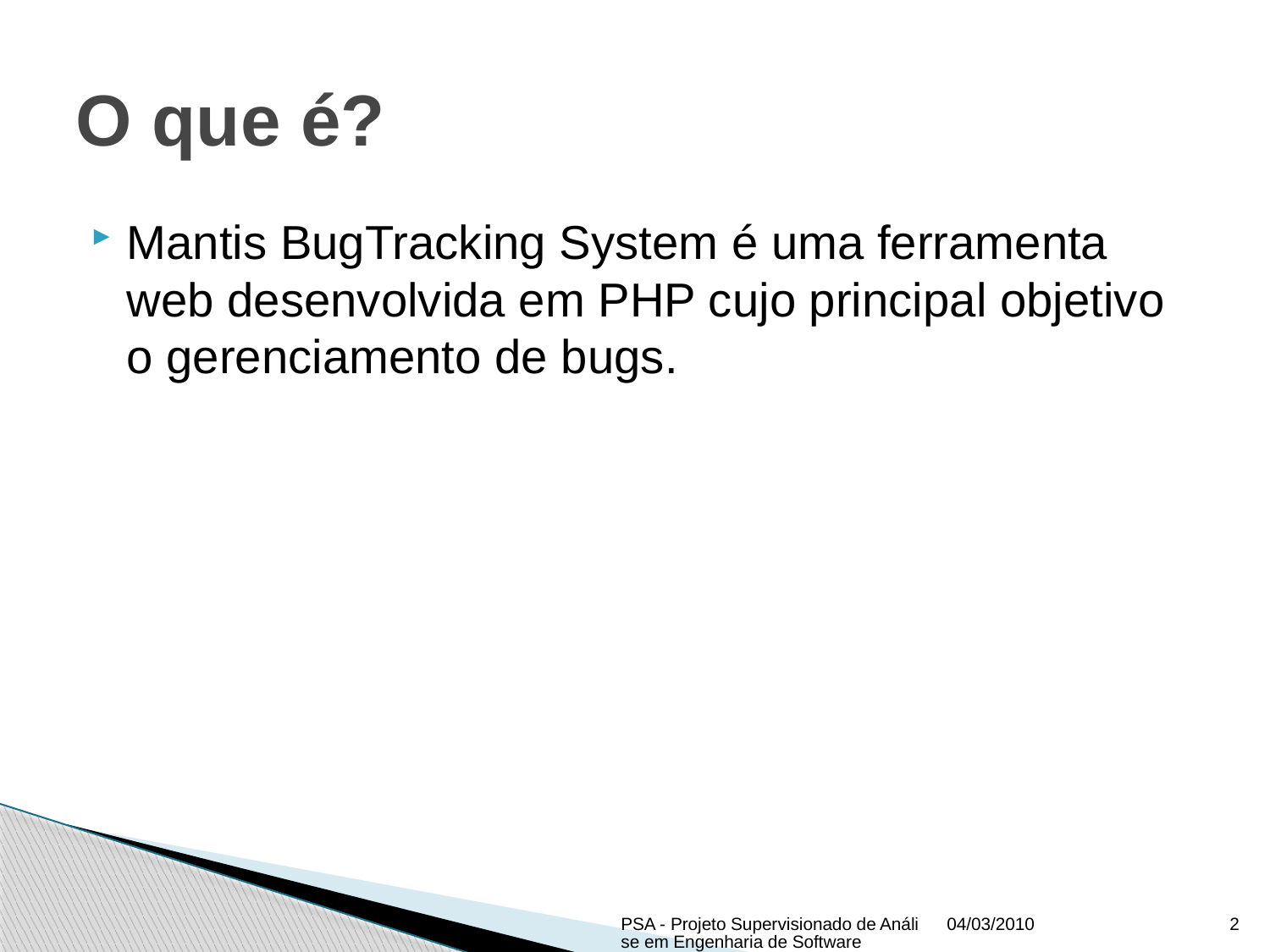

# O que é?
Mantis BugTracking System é uma ferramenta web desenvolvida em PHP cujo principal objetivo o gerenciamento de bugs.

PSA - Projeto Supervisionado de Análise em Engenharia de Software
04/03/2010
2